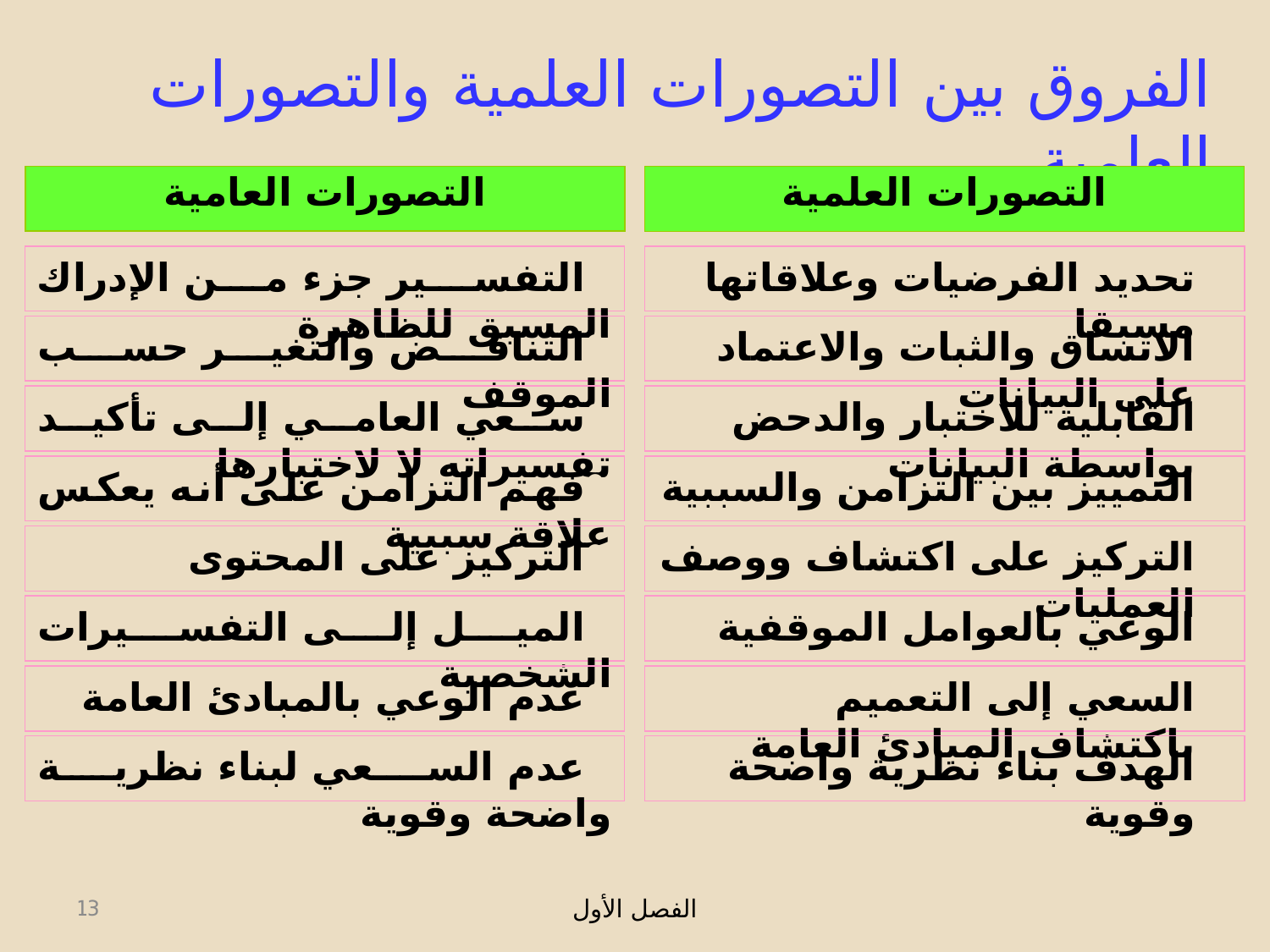

# الفروق بين التصورات العلمية والتصورات العامية
التصورات العامية
التصورات العلمية
التفسير جزء من الإدراك المسبق للظاهرة
تحديد الفرضيات وعلاقاتها مسبقا
التناقض والتغير حسب الموقف
الاتساق والثبات والاعتماد على البيانات
سعي العامي إلى تأكيد تفسيراته لا لاختبارها
القابلية للاختبار والدحض بواسطة البيانات
فهم التزامن على أنه يعكس علاقة سببية
التمييز بين التزامن والسببية
التركيز على المحتوى
التركيز على اكتشاف ووصف العمليات
الميل إلى التفسيرات الشخصية
الوعي بالعوامل الموقفية
عدم الوعي بالمبادئ العامة
السعي إلى التعميم باكتشاف المبادئ العامة
عدم السعي لبناء نظرية واضحة وقوية
الهدف بناء نظرية واضحة وقوية
13
الفصل الأول